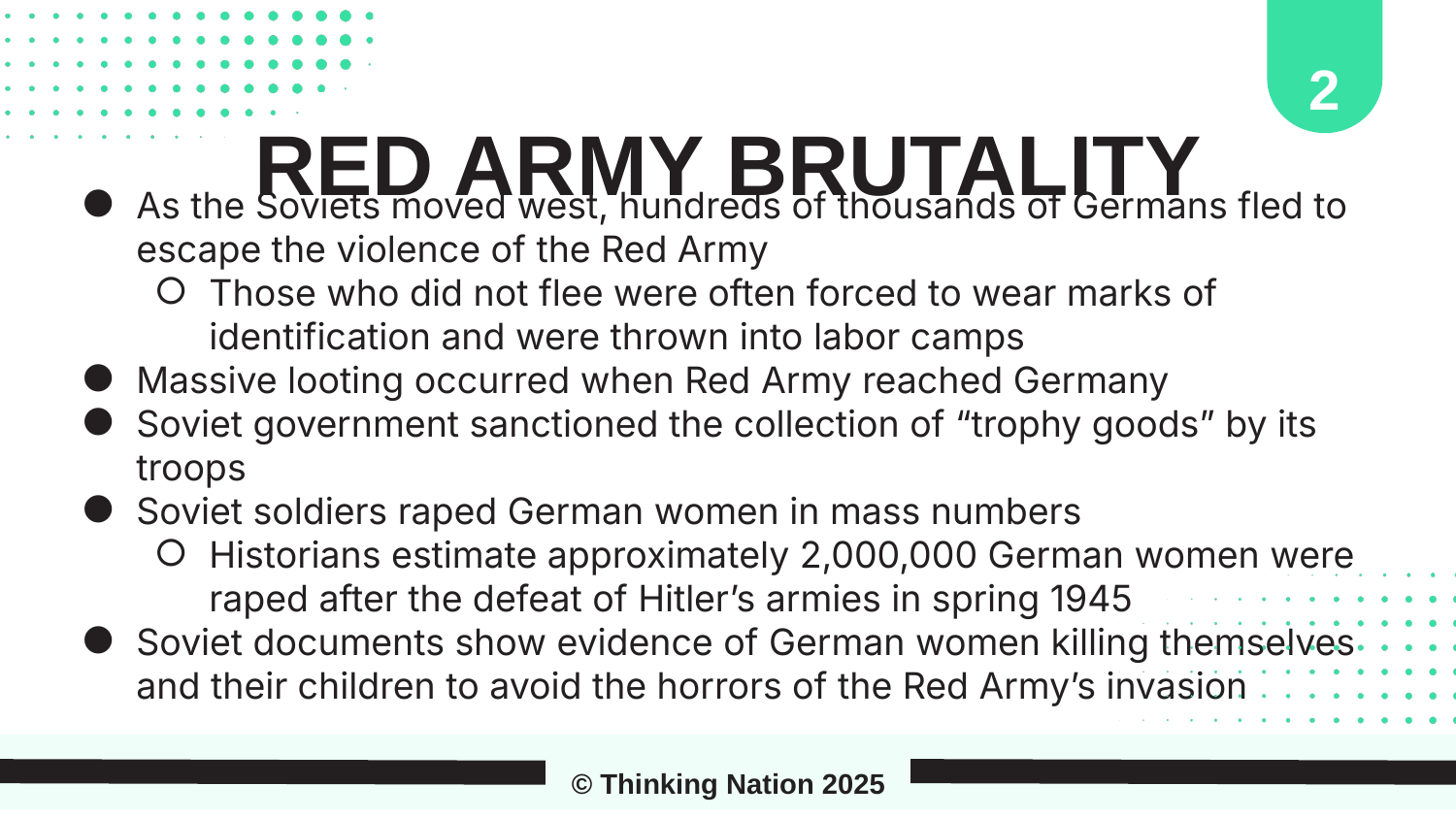

2
RED ARMY BRUTALITY
As the Soviets moved west, hundreds of thousands of Germans fled to escape the violence of the Red Army
Those who did not flee were often forced to wear marks of identification and were thrown into labor camps
Massive looting occurred when Red Army reached Germany
Soviet government sanctioned the collection of “trophy goods” by its troops
Soviet soldiers raped German women in mass numbers
Historians estimate approximately 2,000,000 German women were raped after the defeat of Hitler’s armies in spring 1945
Soviet documents show evidence of German women killing themselves and their children to avoid the horrors of the Red Army’s invasion

© Thinking Nation 2025